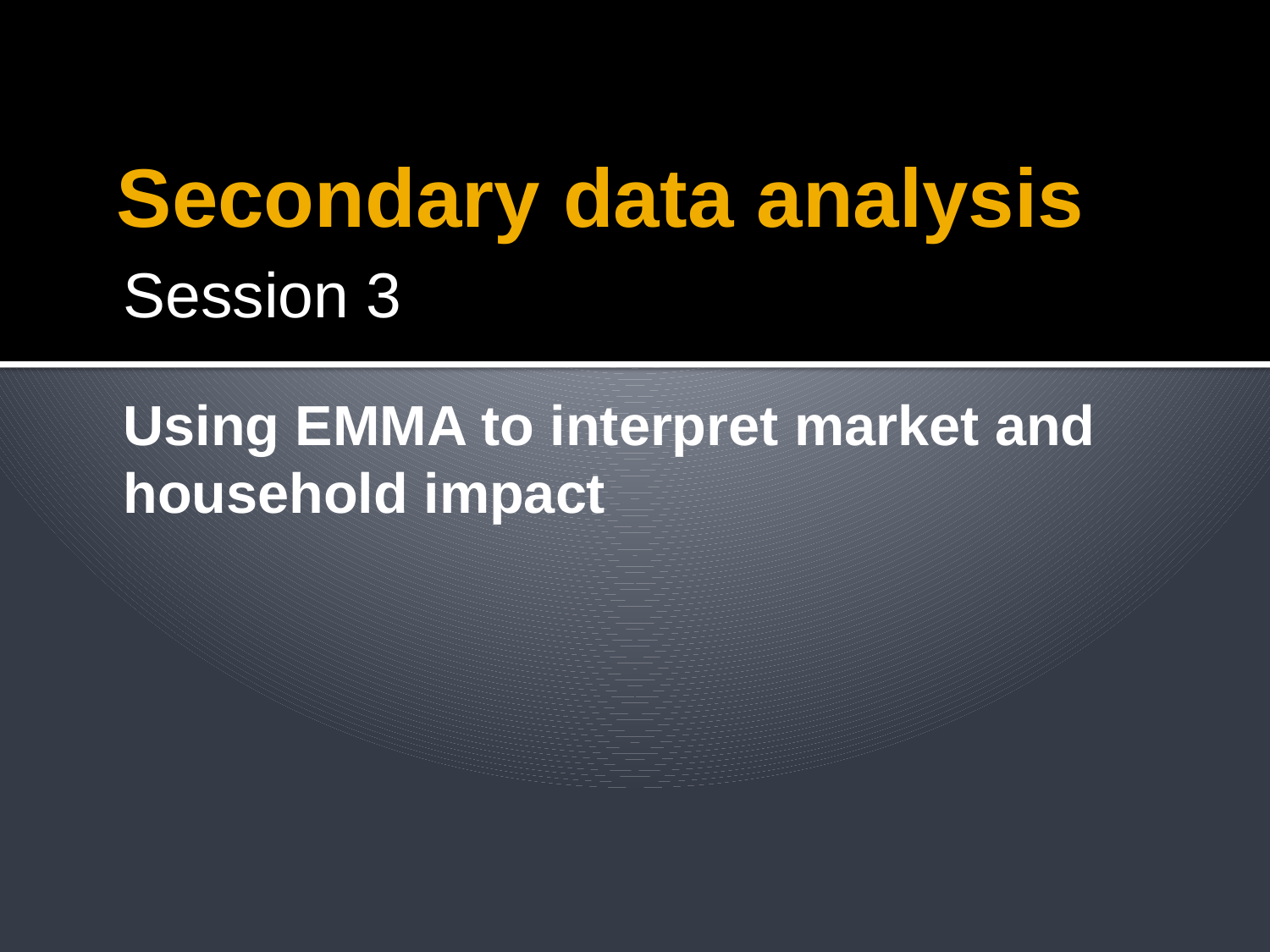

# Secondary data analysis
Session 3
Using EMMA to interpret market and household impact